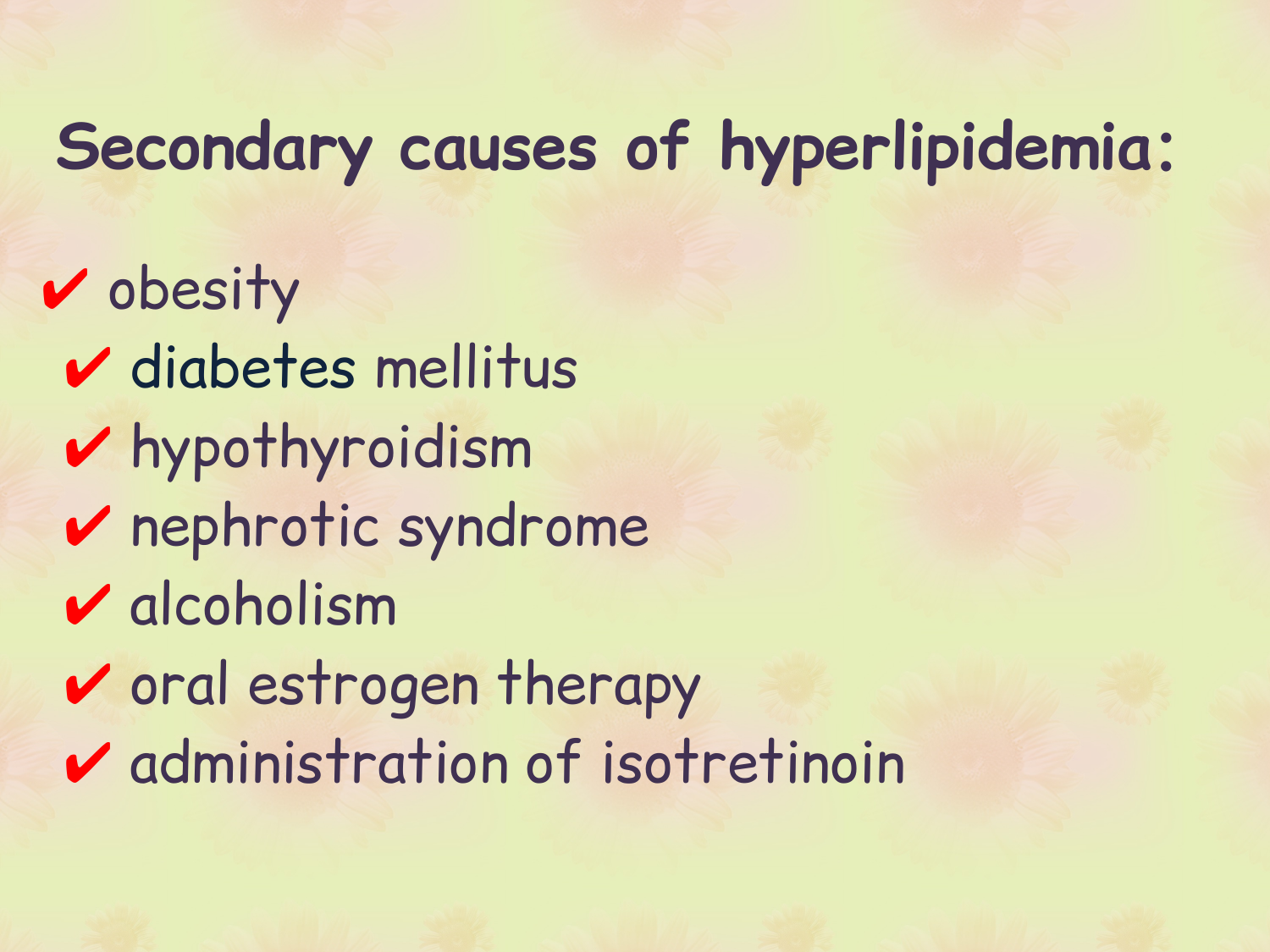

Secondary causes of hyperlipidemia:

   ✔ obesity
   ✔ diabetes mellitus
   ✔ hypothyroidism
   ✔ nephrotic syndrome
   ✔ alcoholism
   ✔ oral estrogen therapy
   ✔ administration of isotretinoin